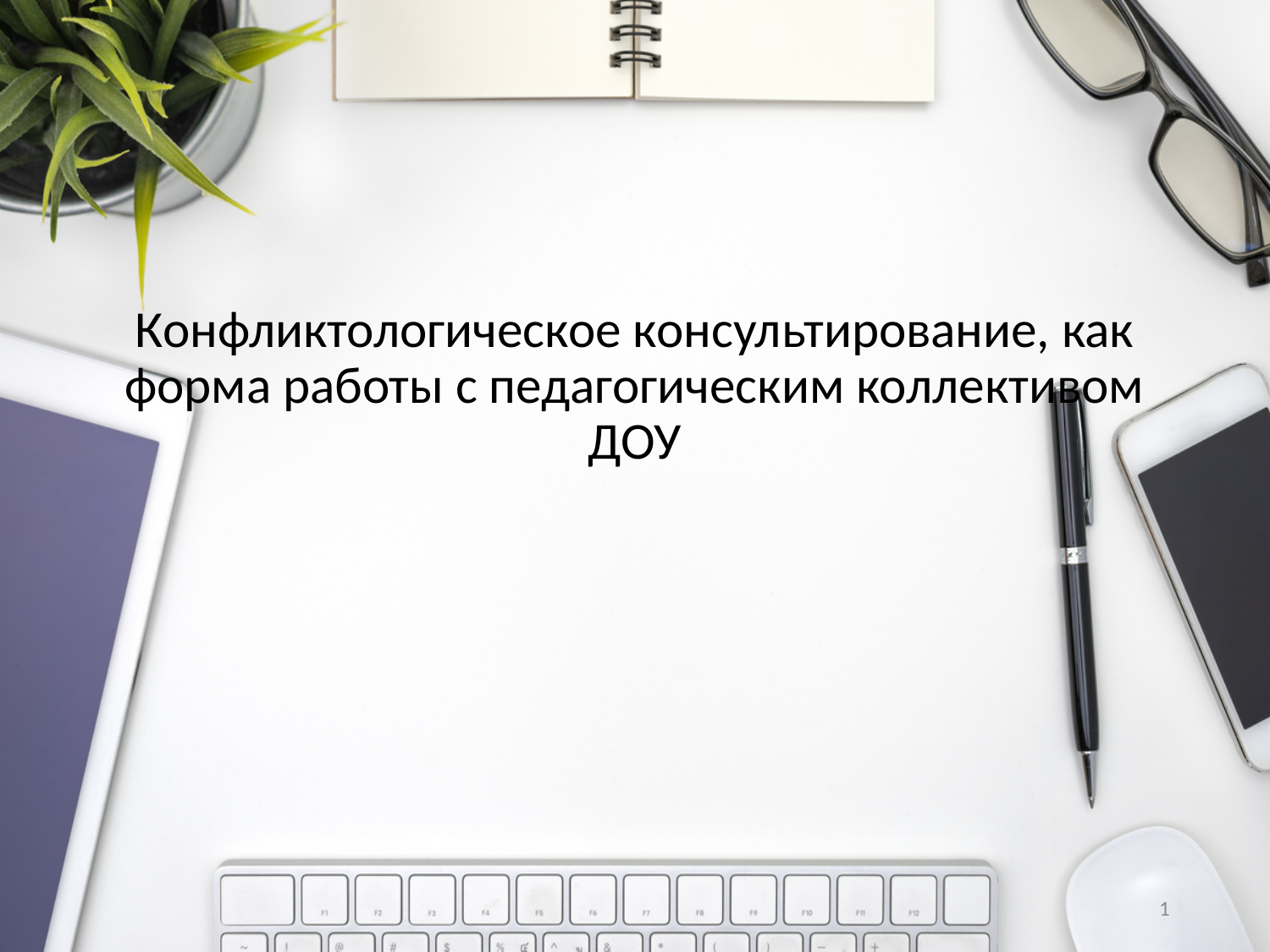

# Конфликтологическое консультирование, как форма работы с педагогическим коллективом ДОУ
1